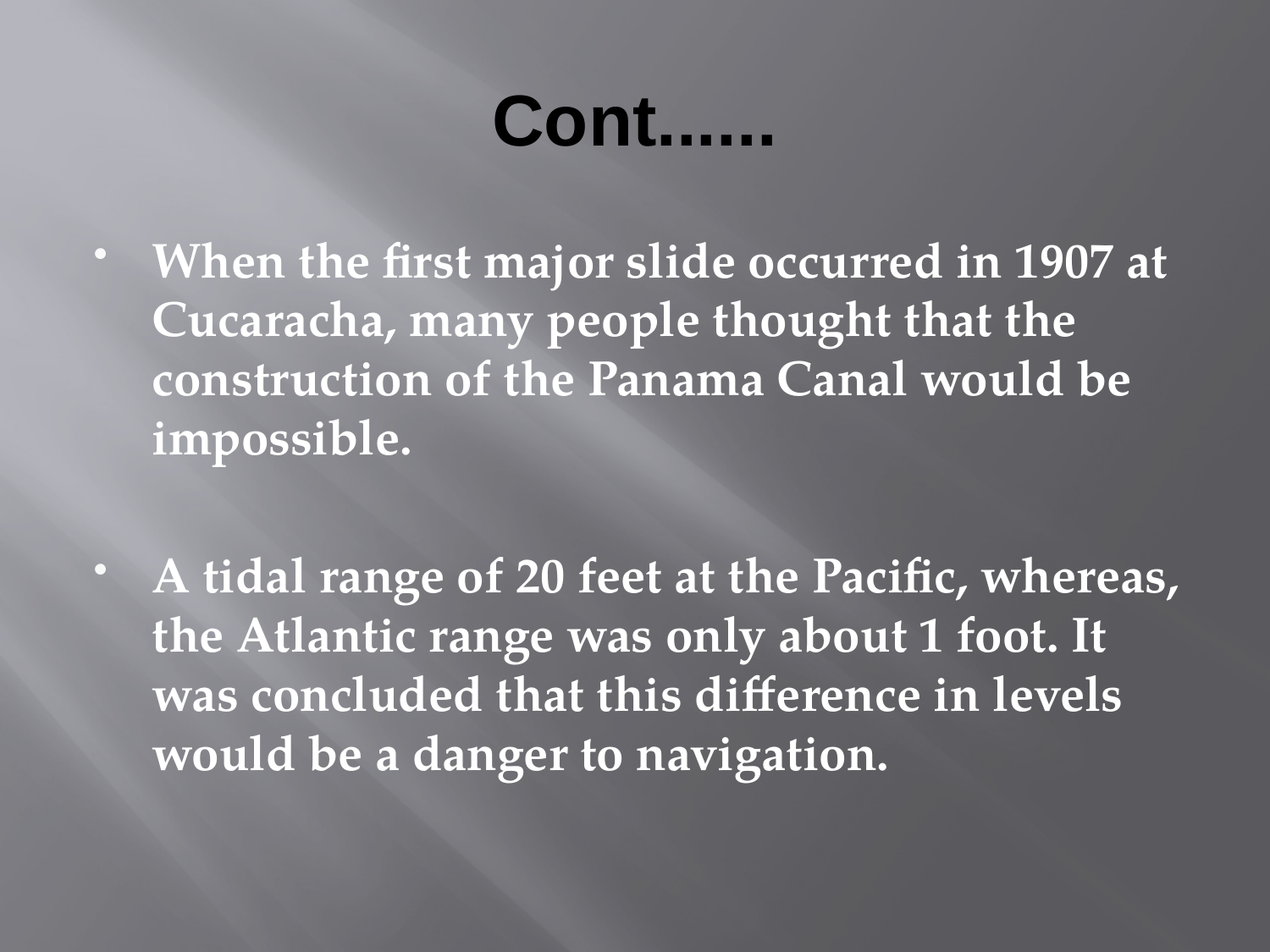

# Cont......
When the first major slide occurred in 1907 at Cucaracha, many people thought that the construction of the Panama Canal would be impossible.

A tidal range of 20 feet at the Pacific, whereas, the Atlantic range was only about 1 foot. It was concluded that this difference in levels would be a danger to navigation.